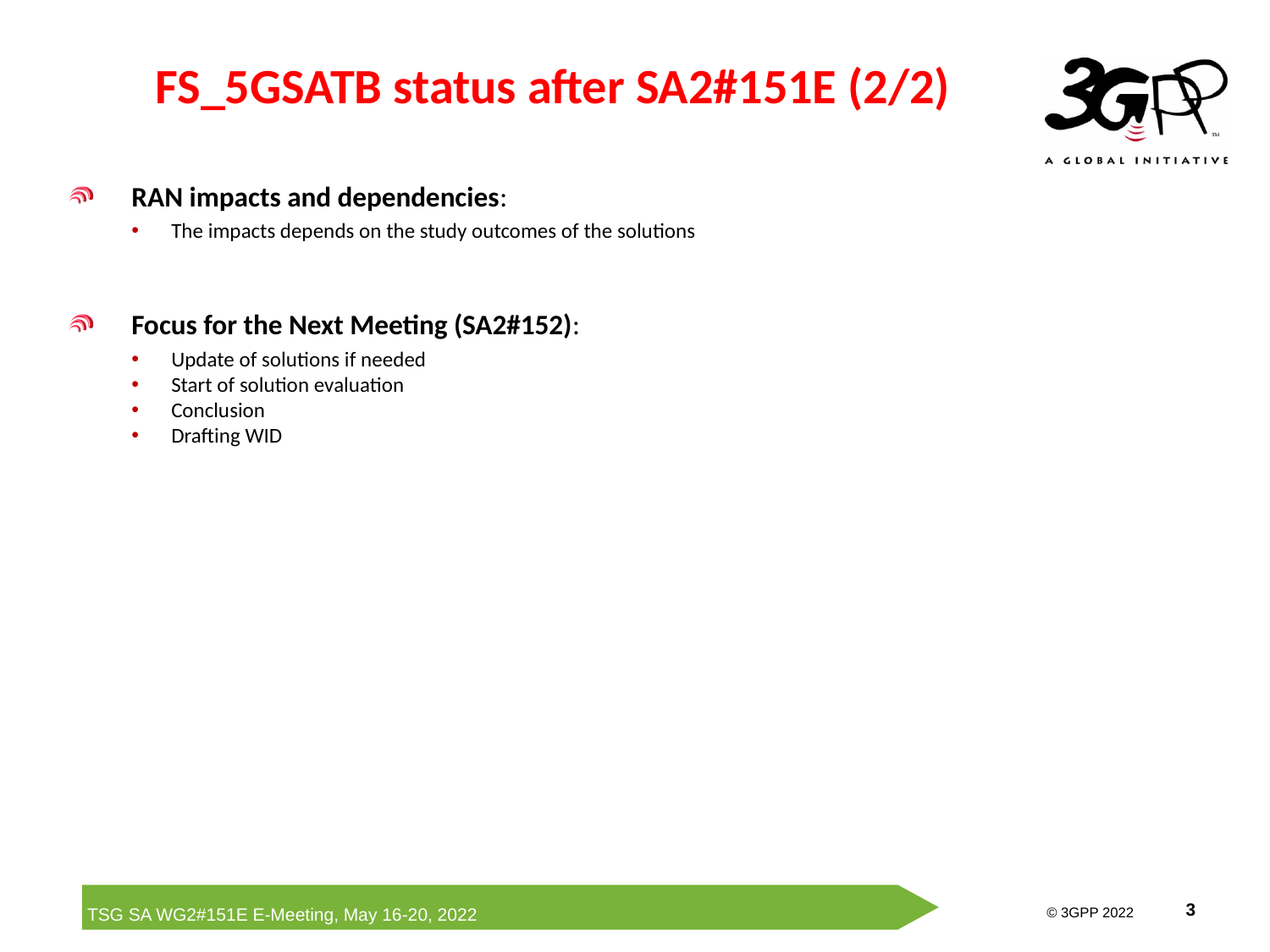

FS_5GSATB status after SA2#151E (2/2)
RAN impacts and dependencies:
The impacts depends on the study outcomes of the solutions

Focus for the Next Meeting (SA2#152):
Update of solutions if needed
Start of solution evaluation
Conclusion
Drafting WID